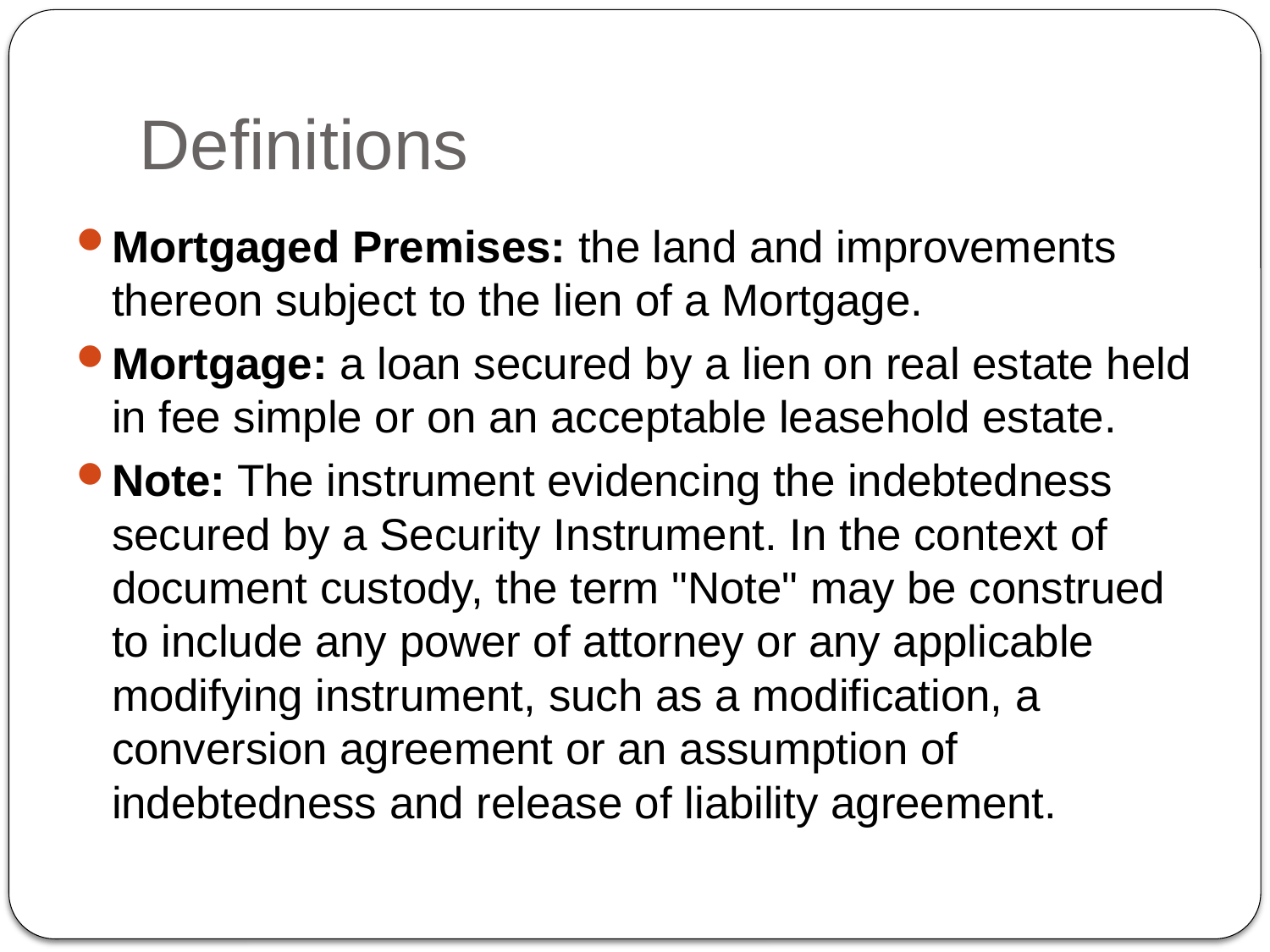

# Definitions
Mortgaged Premises: the land and improvements thereon subject to the lien of a Mortgage.
Mortgage: a loan secured by a lien on real estate held in fee simple or on an acceptable leasehold estate.
Note: The instrument evidencing the indebtedness secured by a Security Instrument. In the context of document custody, the term "Note" may be construed to include any power of attorney or any applicable modifying instrument, such as a modification, a conversion agreement or an assumption of indebtedness and release of liability agreement.